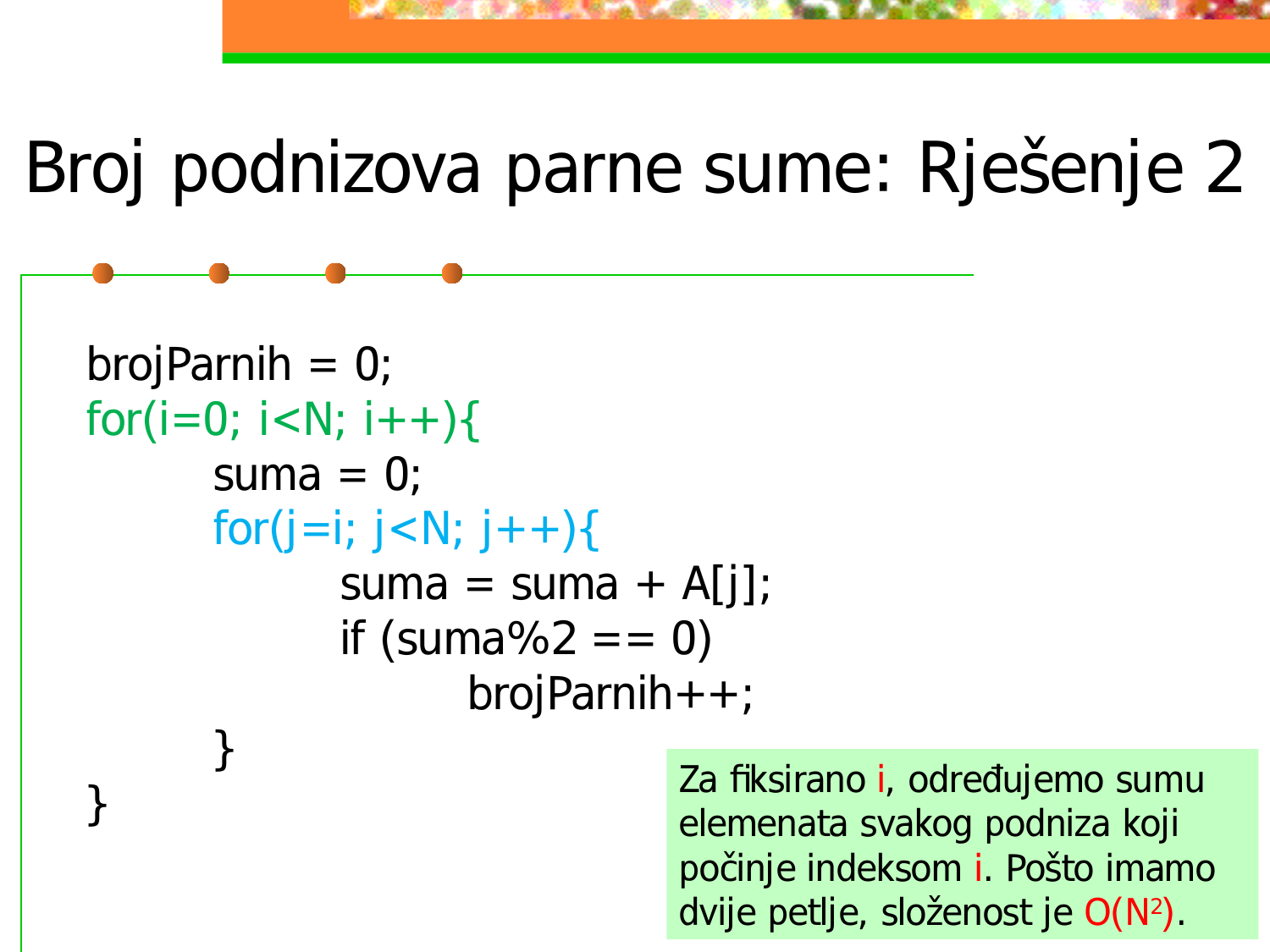

# Broj podnizova parne sume: Rješenje 2
brojParnih = 0;
for(i=0; i<N; i++){
	suma = 0;
	for(j=i; j<N; j++){
		suma = suma + A[j];
		if (suma%2 == 0)
			brojParnih++;
	}
}
Za fiksirano i, određujemo sumu elemenata svakog podniza koji počinje indeksom i. Pošto imamo dvije petlje, složenost je O(N2).